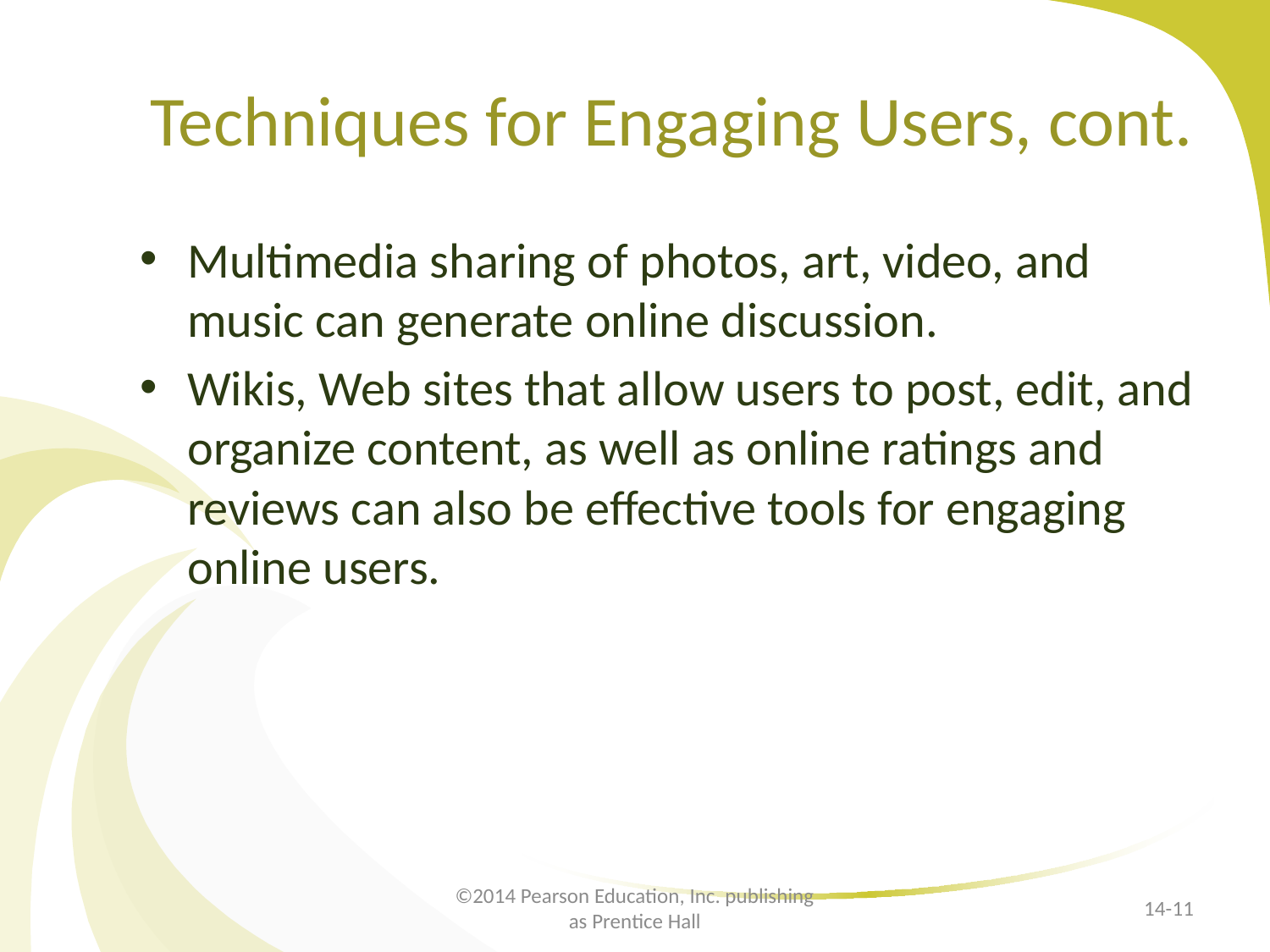

# Techniques for Engaging Users, cont.
Multimedia sharing of photos, art, video, and music can generate online discussion.
Wikis, Web sites that allow users to post, edit, and organize content, as well as online ratings and reviews can also be effective tools for engaging online users.

©2014 Pearson Education, Inc. publishing as Prentice Hall
14-11